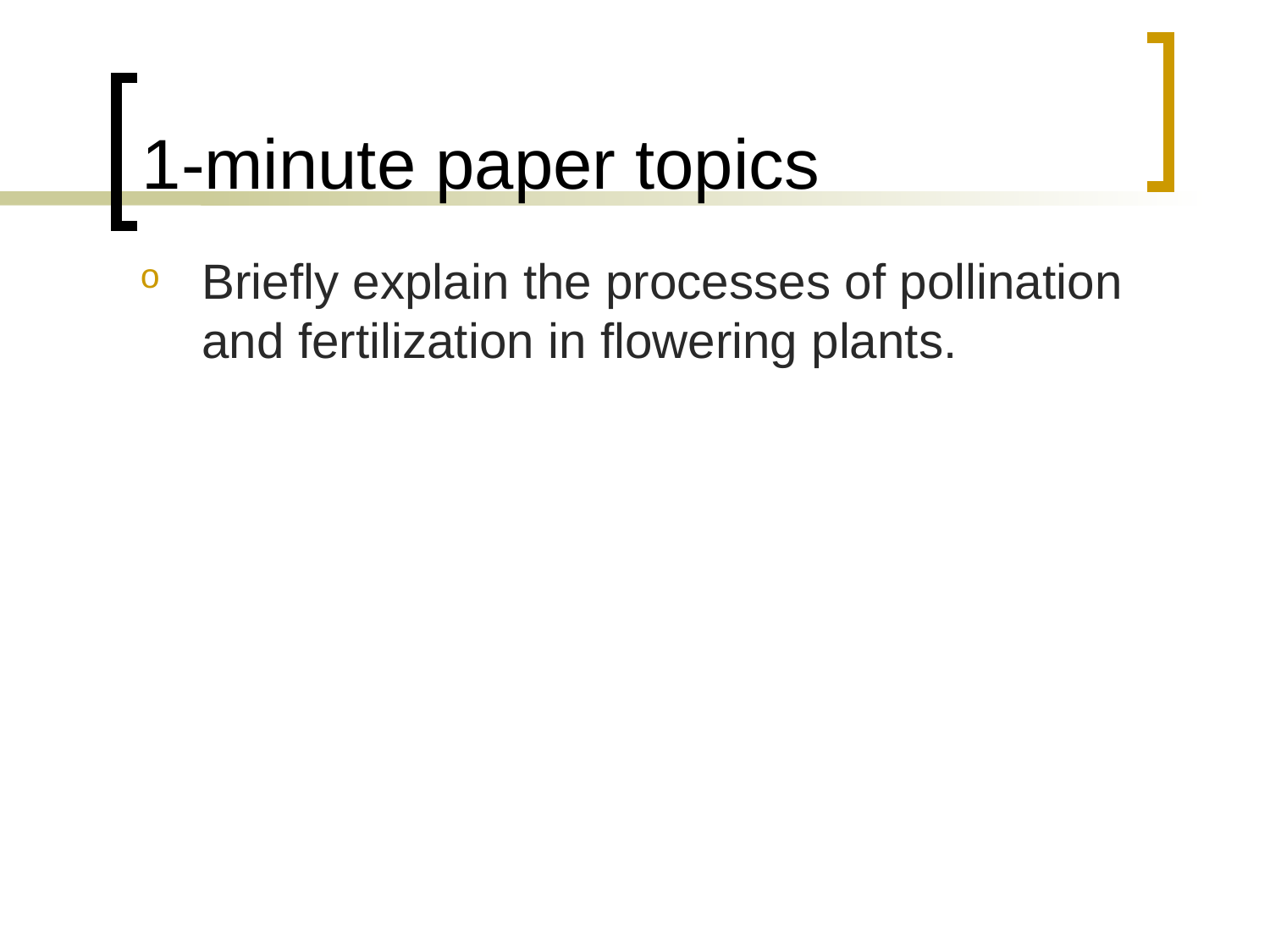

# 1-minute paper topics
Briefly explain the processes of pollination and fertilization in flowering plants.